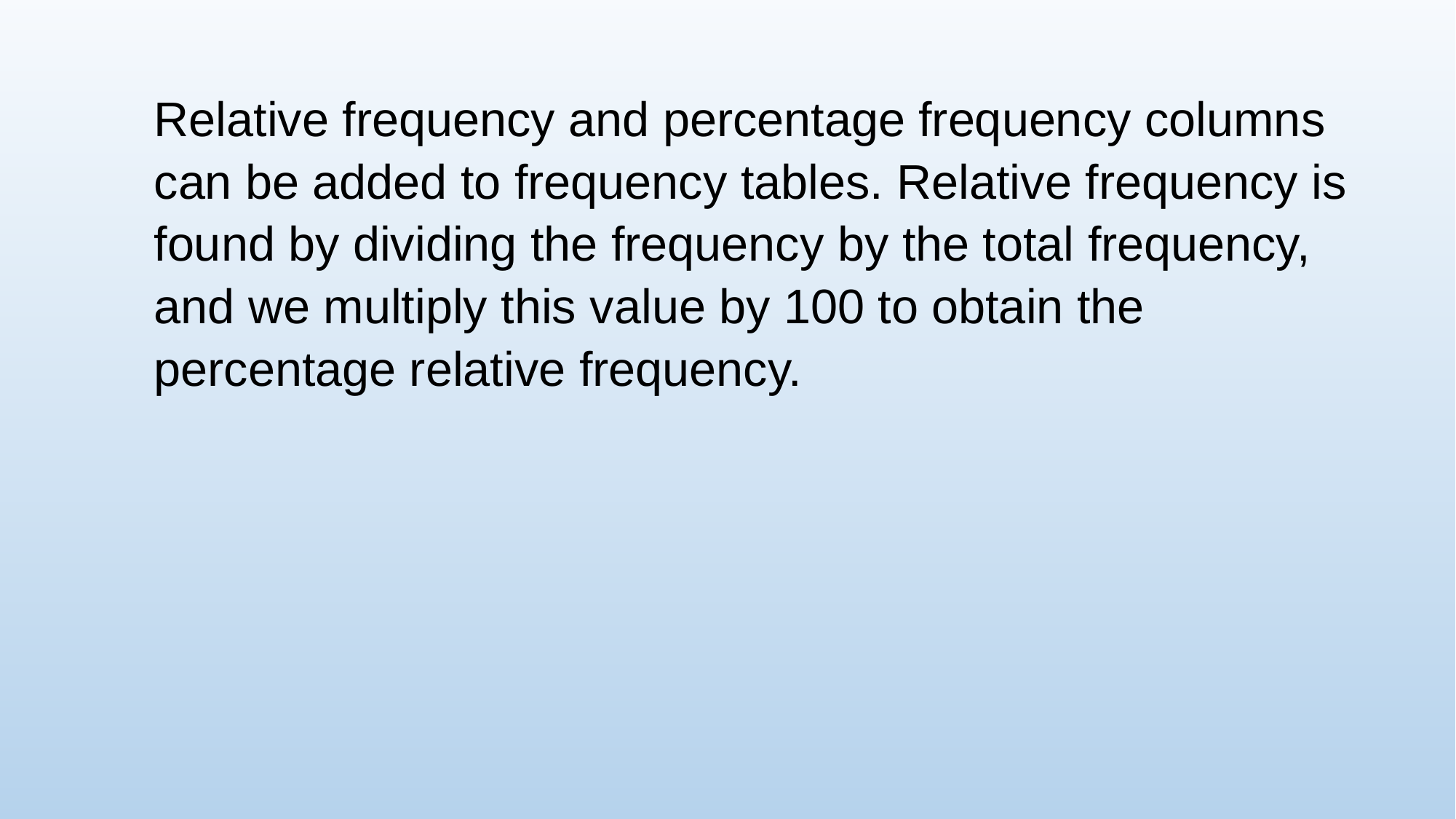

Relative frequency and percentage frequency columns can be added to frequency tables. Relative frequency is found by dividing the frequency by the total frequency, and we multiply this value by 100 to obtain the percentage relative frequency.